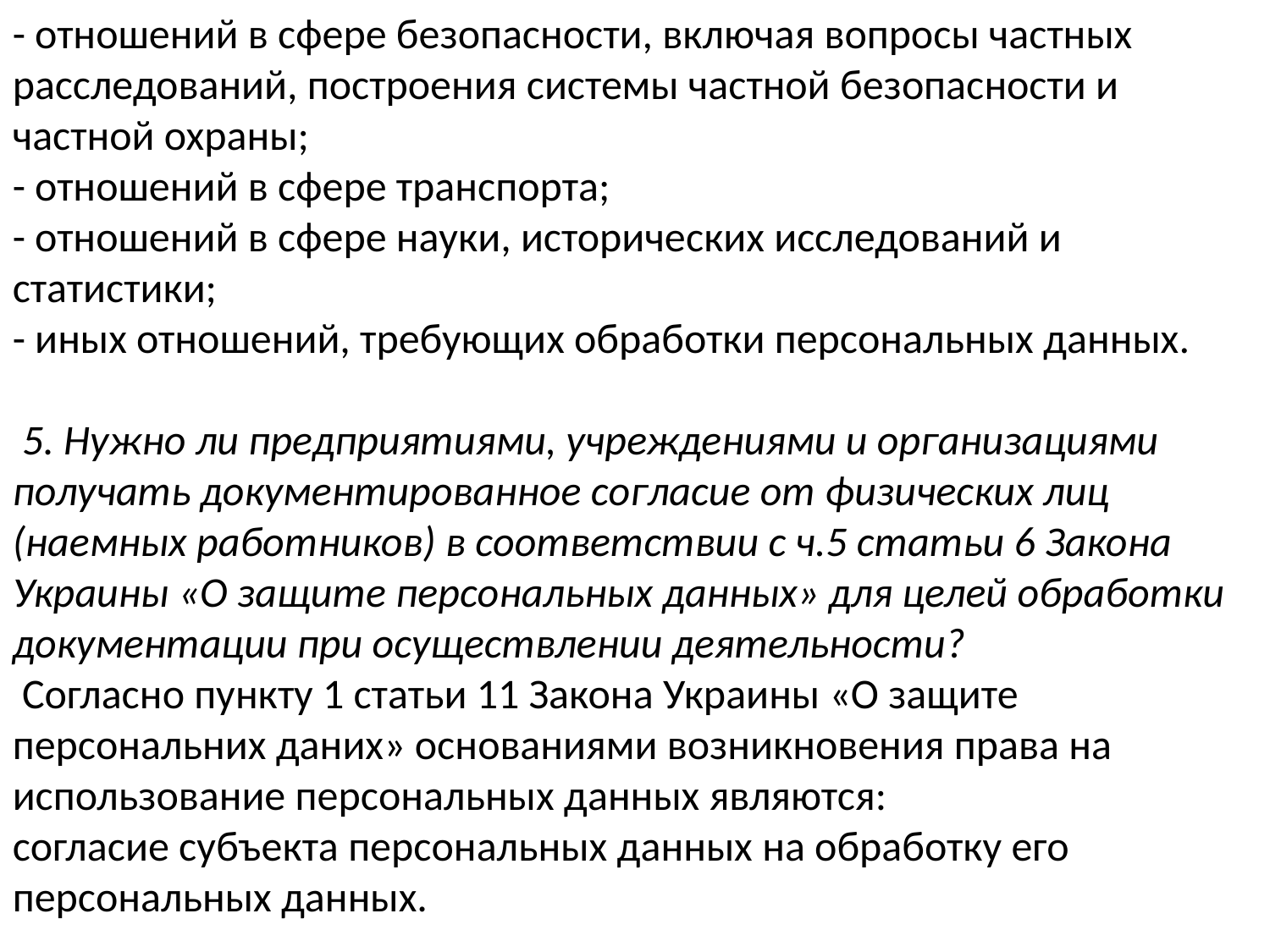

- отношений в сфере безопасности, включая вопросы частных расследований, построения системы частной безопасности и частной охраны;
- отношений в сфере транспорта;
- отношений в сфере науки, исторических исследований и статистики;
- иных отношений, требующих обработки персональных данных.

 5. Нужно ли предприятиями, учреждениями и организациями получать документированное согласие от физических лиц (наемных работников) в соответствии с ч.5 статьи 6 Закона Украины «О защите персональных данных» для целей обработки документации при осуществлении деятельности?
 Согласно пункту 1 статьи 11 Закона Украины «О защите персональних даних» основаниями возникновения права на использование персональных данных являются:
согласие субъекта персональных данных на обработку его персональных данных.